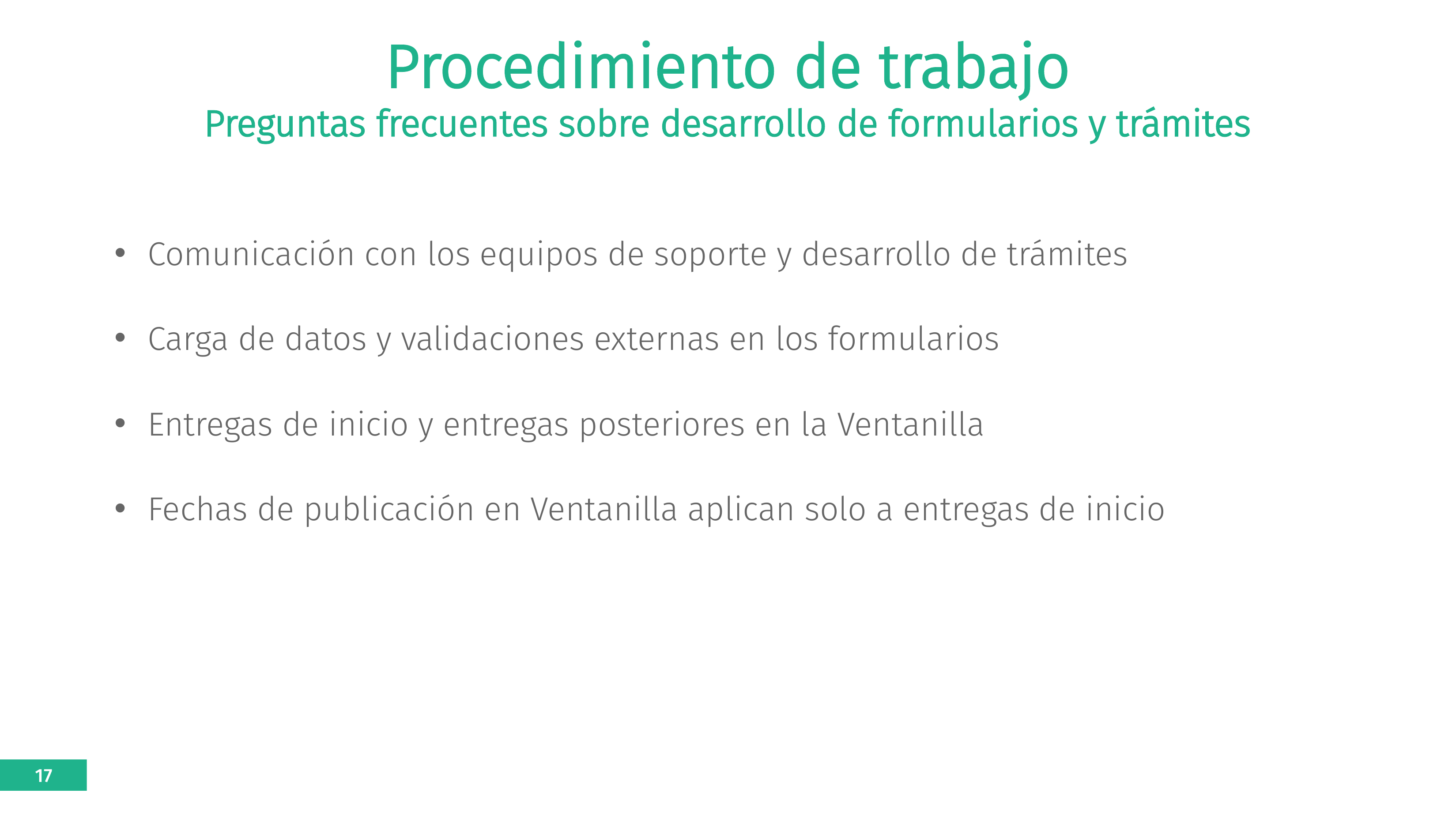

Procedimiento de trabajo
Preguntas frecuentes sobre desarrollo de formularios y trámites

Comunicación con los equipos de soporte y desarrollo de trámites

Carga de datos y validaciones externas en los formularios

Entregas de inicio y entregas posteriores en la Ventanilla

Fechas de publicación en Ventanilla aplican solo a entregas de inicio

17